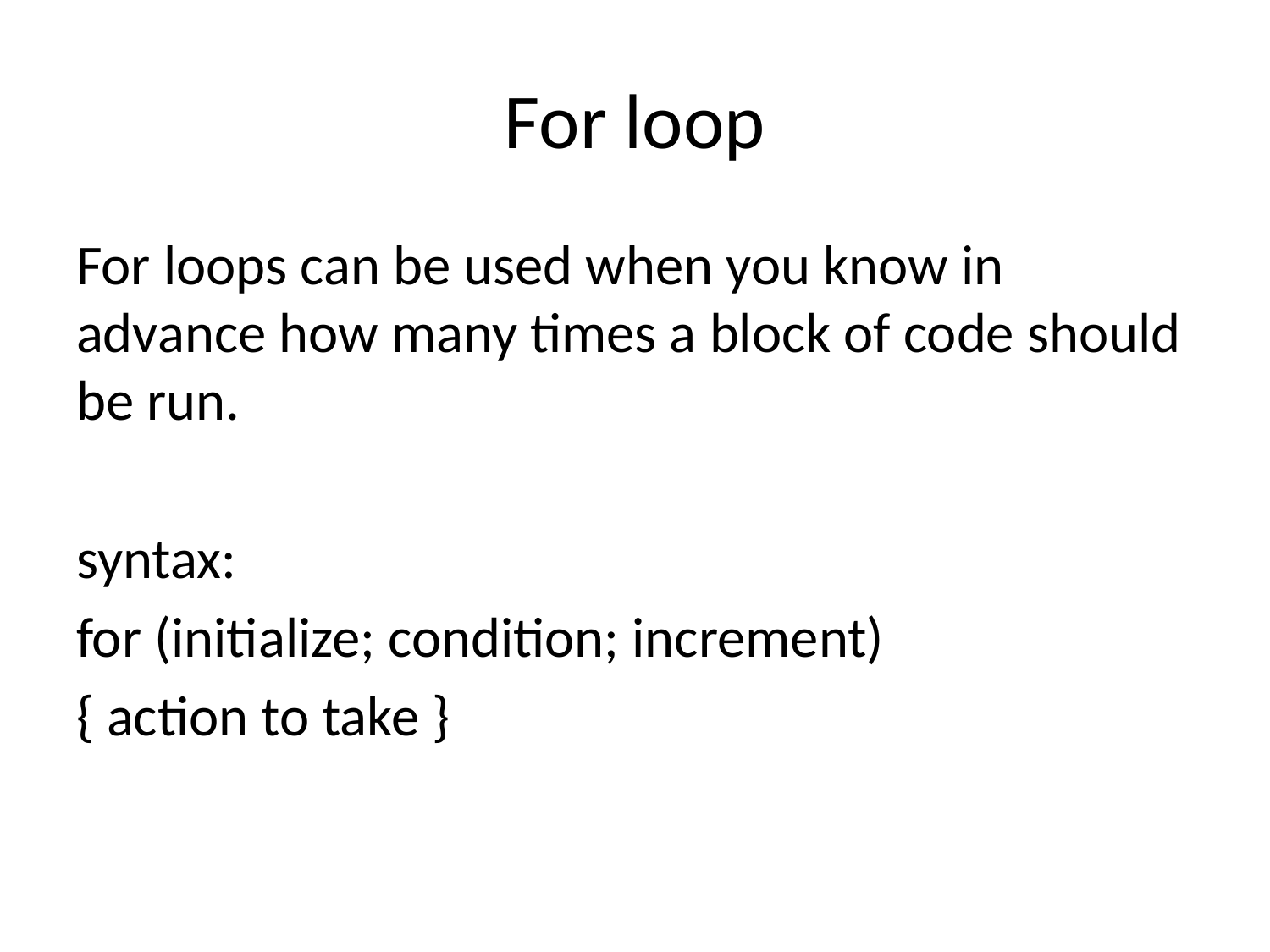

# For loop
For loops can be used when you know in advance how many times a block of code should be run.

syntax:
for (initialize; condition; increment)
{ action to take }